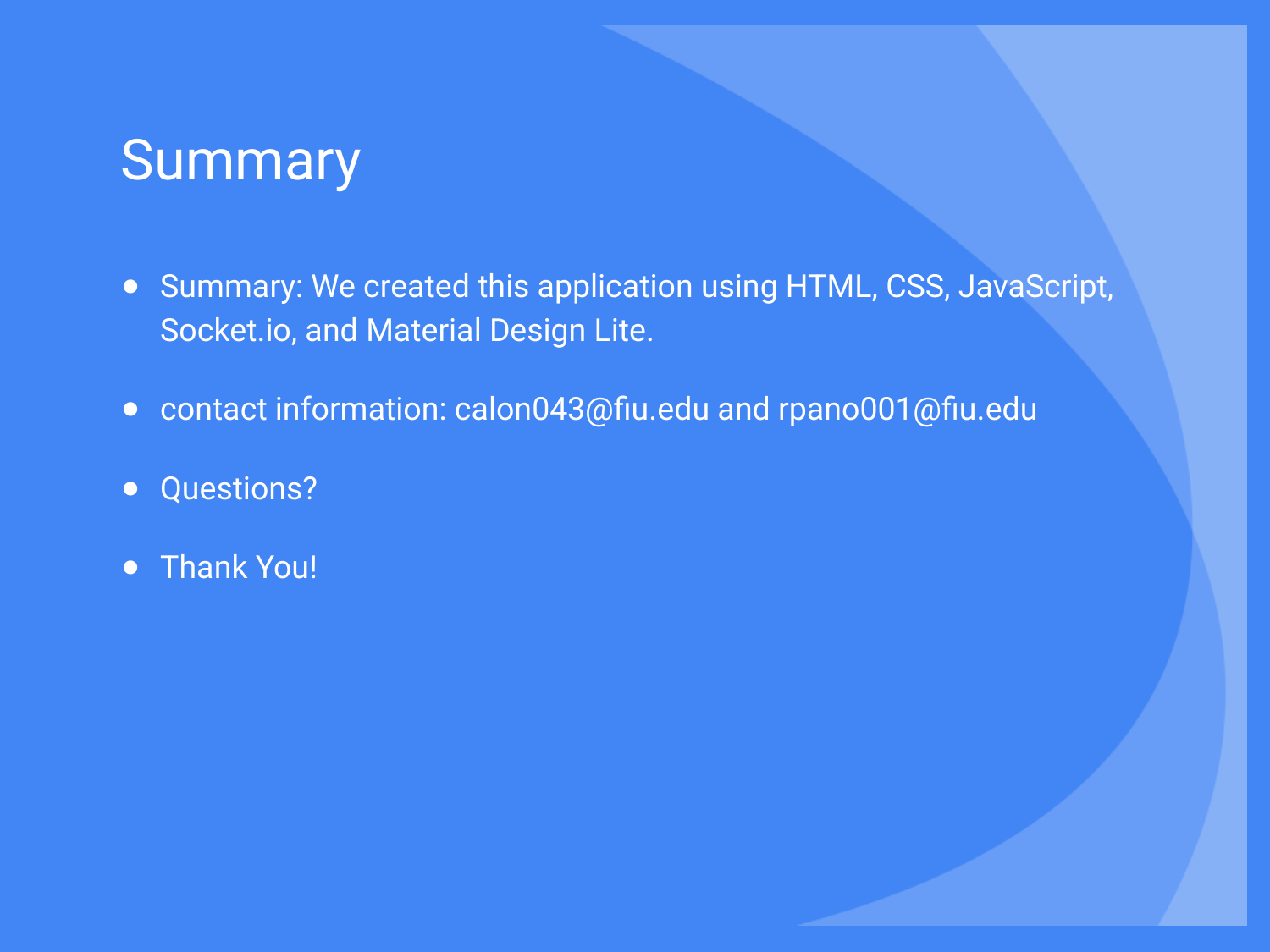

# Summary
Summary: We created this application using HTML, CSS, JavaScript, Socket.io, and Material Design Lite.
contact information: calon043@fiu.edu and rpano001@fiu.edu
Questions?
Thank You!